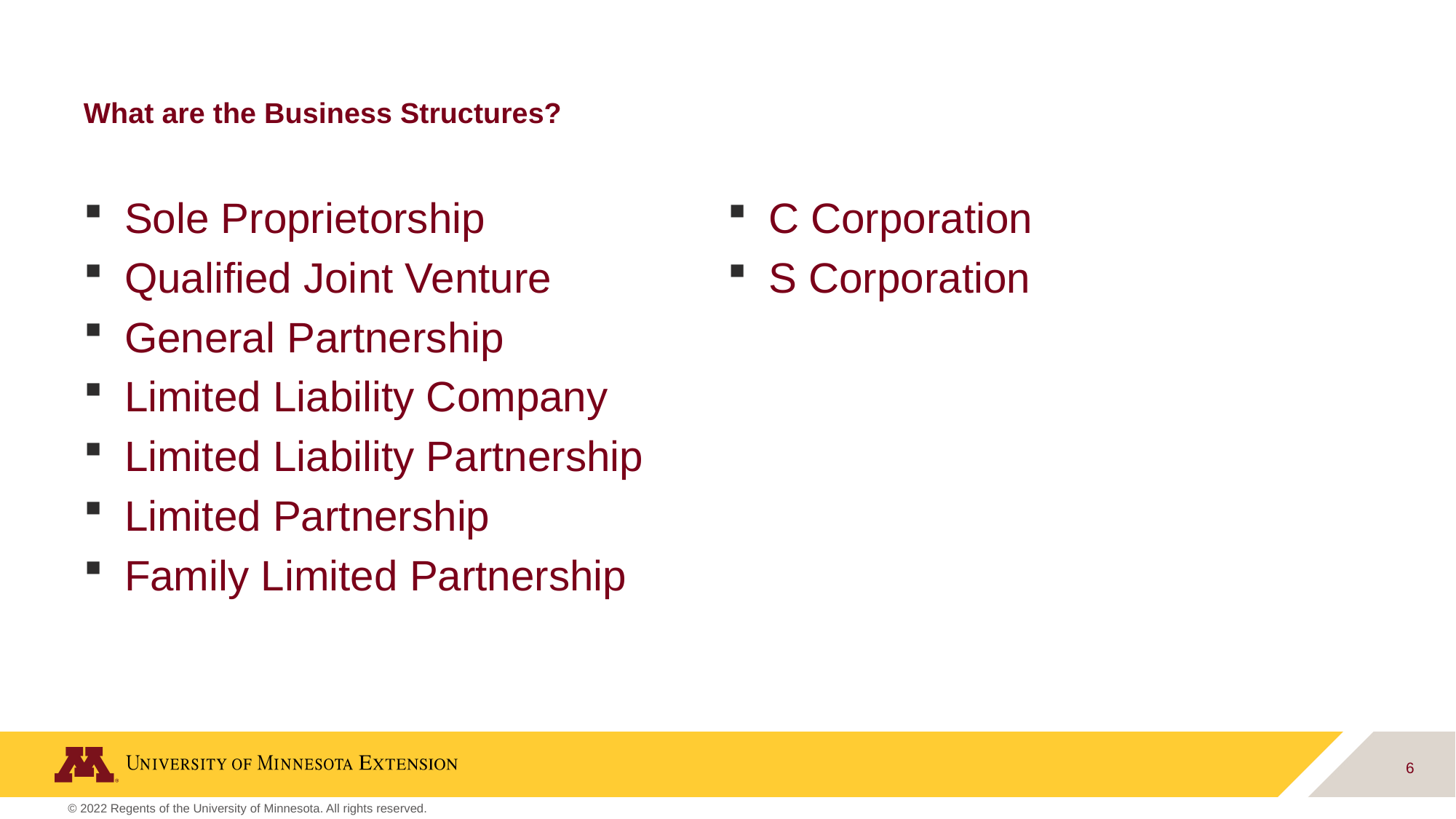

# What are the Business Structures?
Sole Proprietorship
Qualified Joint Venture
General Partnership
Limited Liability Company
Limited Liability Partnership
Limited Partnership
Family Limited Partnership
C Corporation
S Corporation